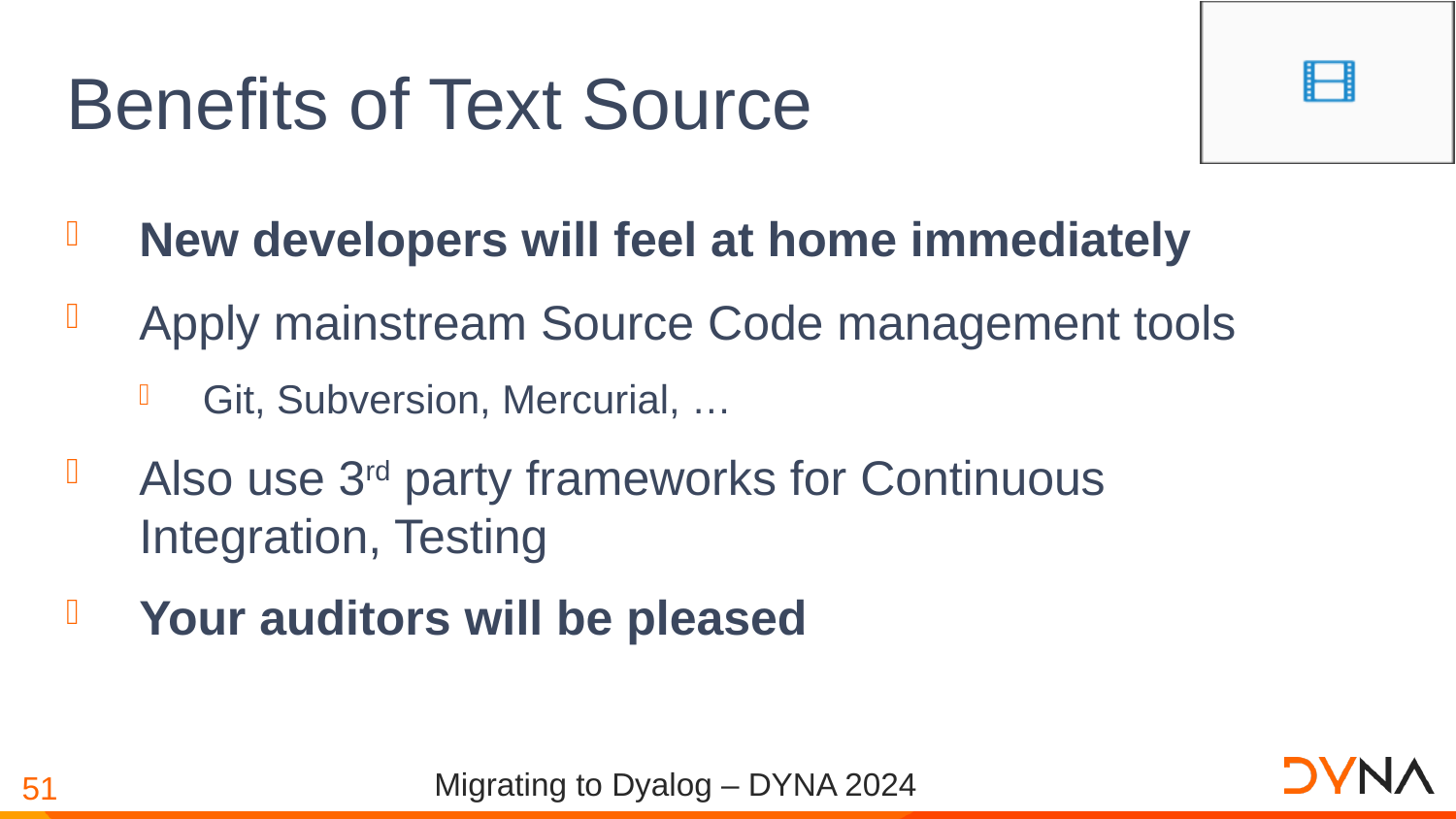

# Benefits of Text Source
New developers will feel at home immediately
Apply mainstream Source Code management tools
Git, Subversion, Mercurial, …
Also use 3rd party frameworks for Continuous Integration, Testing
Your auditors will be pleased